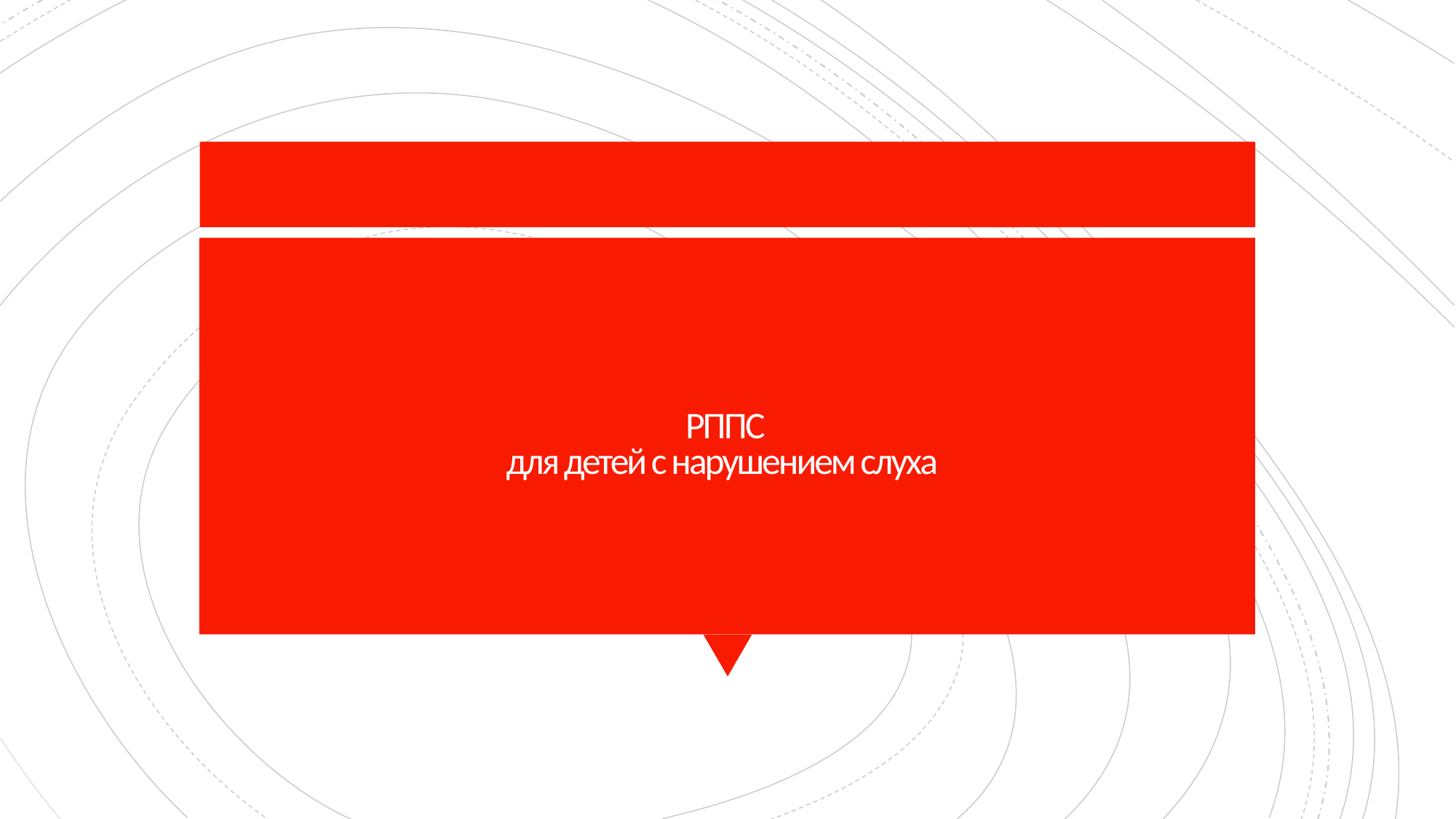

# РППС для детей с нарушением слуха